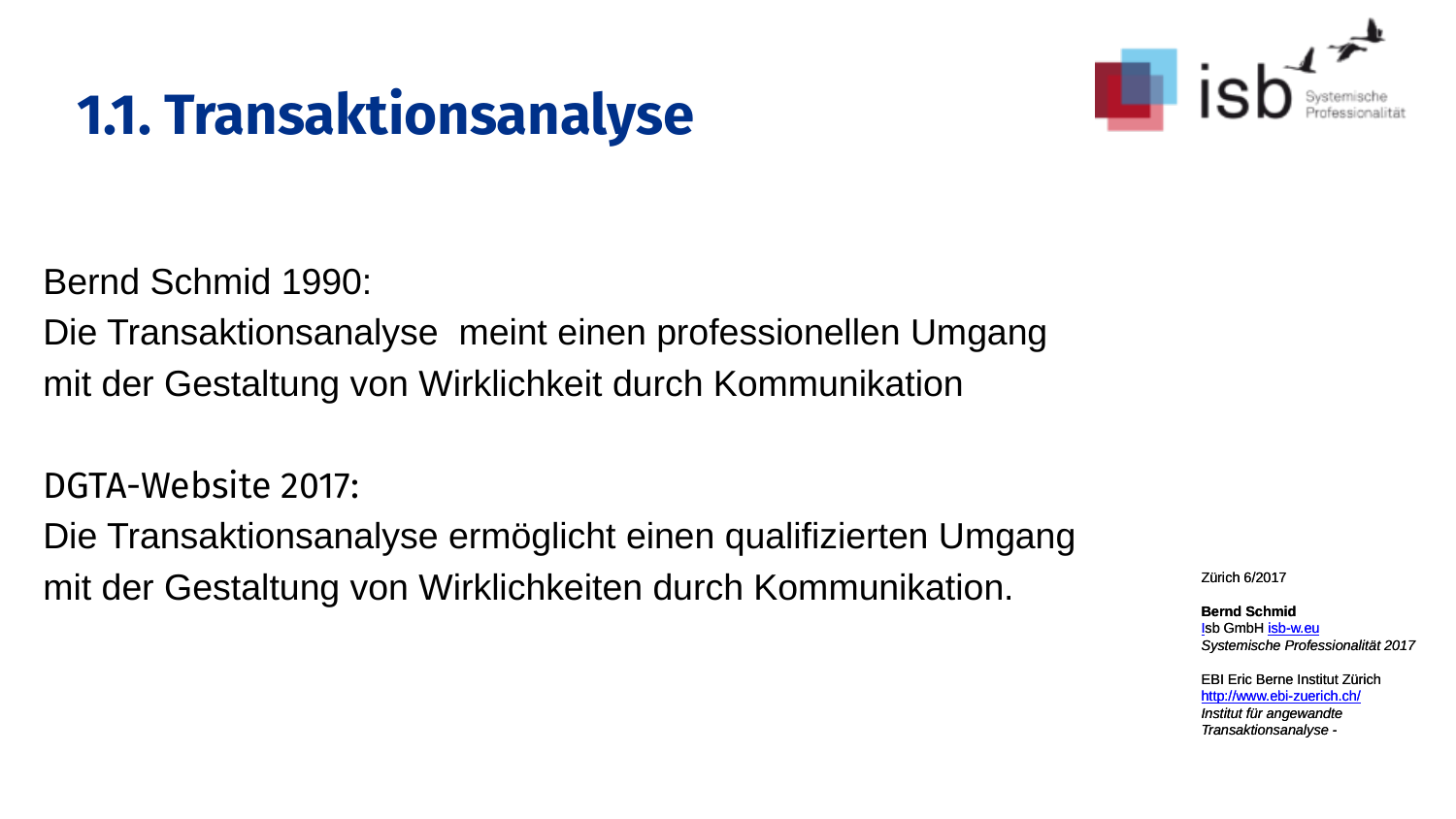

# 1.1. Transaktionsanalyse
Bernd Schmid 1990:
Die Transaktionsanalyse  meint einen professionellen Umgang
mit der Gestaltung von Wirklichkeit durch Kommunikation

DGTA-Website 2017:
Die Transaktionsanalyse ermöglicht einen qualifizierten Umgang
mit der Gestaltung von Wirklichkeiten durch Kommunikation.

Zürich 6/2017
Bernd Schmid
Isb GmbH isb-w.eu
Systemische Professionalität 2017

EBI Eric Berne Institut Zürich
http://www.ebi-zuerich.ch/
Institut für angewandte Transaktionsanalyse -